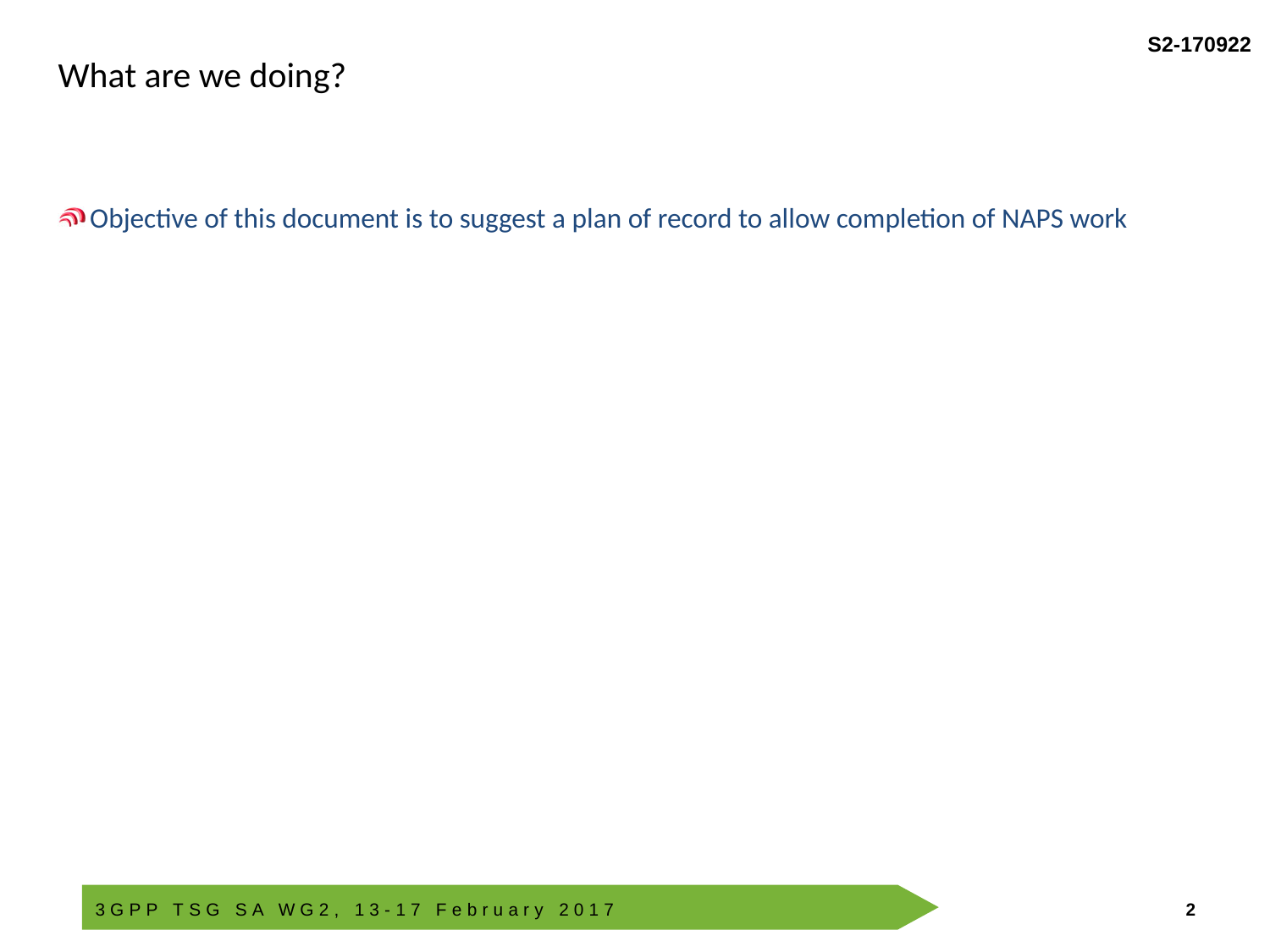

What are we doing?
Objective of this document is to suggest a plan of record to allow completion of NAPS work